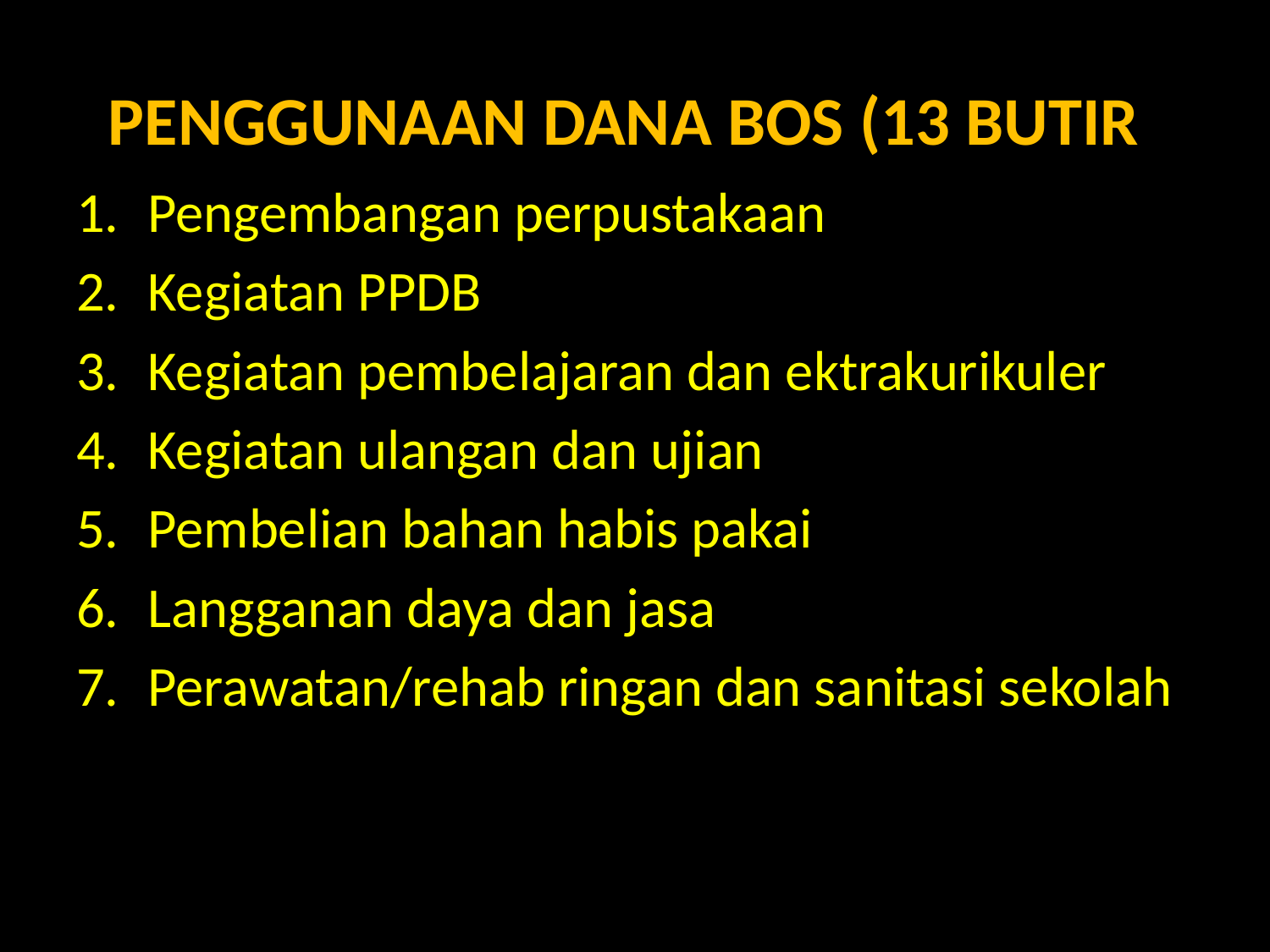

# PENGGUNAAN DANA BOS (13 BUTIR)
Pengembangan perpustakaan
Kegiatan PPDB
Kegiatan pembelajaran dan ektrakurikuler
Kegiatan ulangan dan ujian
Pembelian bahan habis pakai
Langganan daya dan jasa
Perawatan/rehab ringan dan sanitasi sekolah